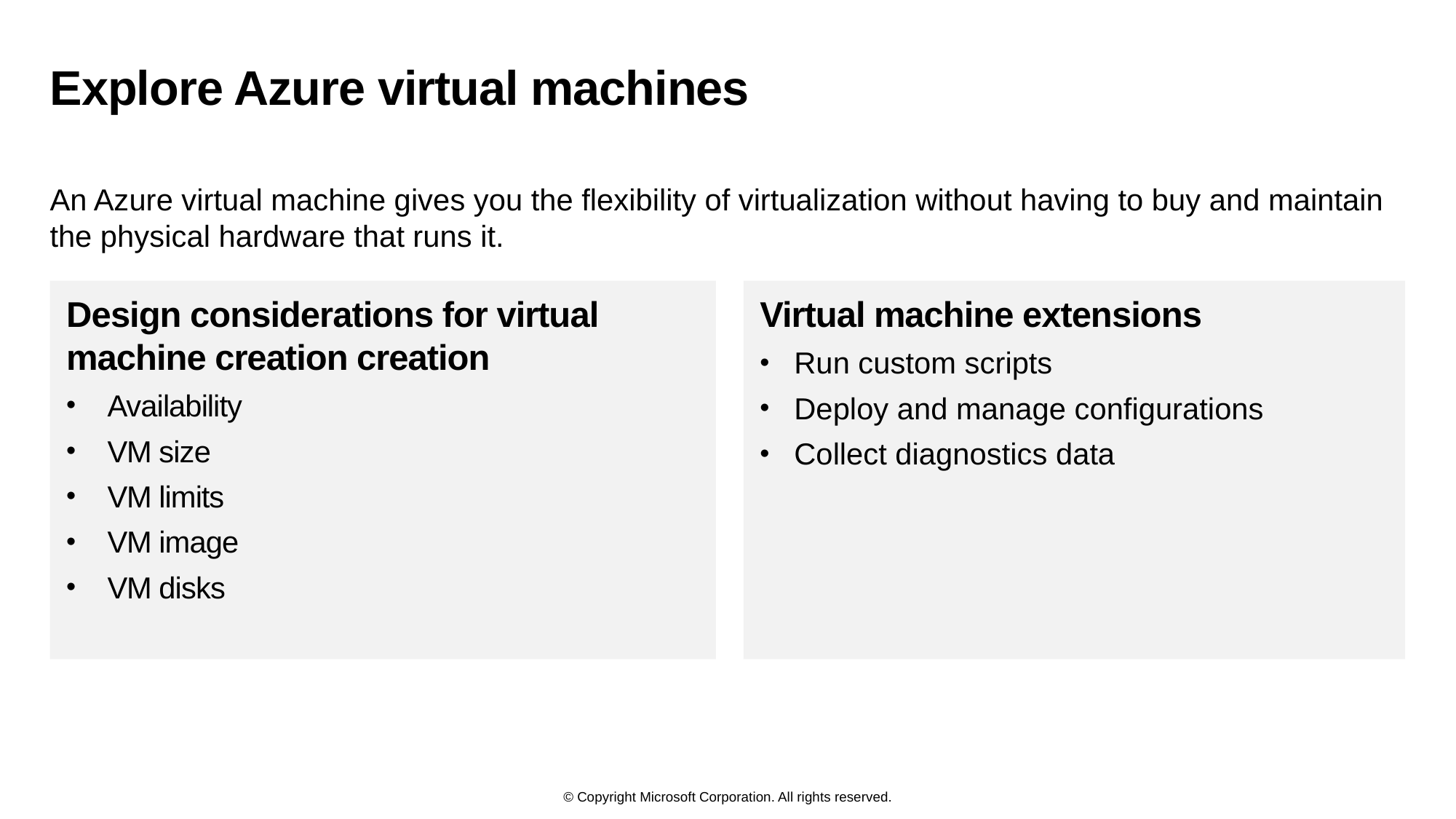

# Explore Azure virtual machines
An Azure virtual machine gives you the flexibility of virtualization without having to buy and maintain the physical hardware that runs it.
Design considerations for virtual machine creation creation
Availability
VM size
VM limits
VM image
VM disks
Virtual machine extensions
Run custom scripts
Deploy and manage configurations
Collect diagnostics data